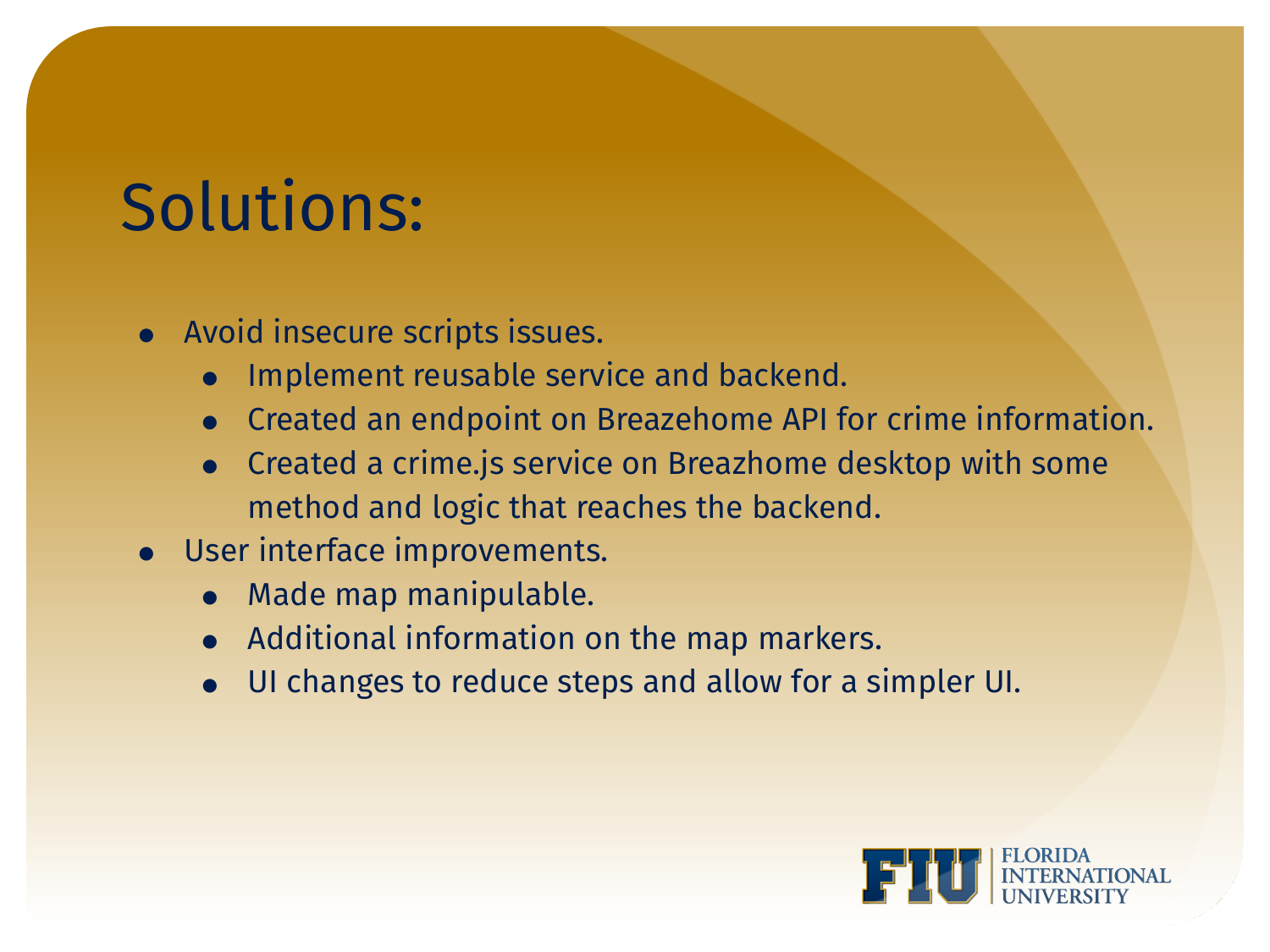

# Solutions:
Avoid insecure scripts issues.
Implement reusable service and backend.
Created an endpoint on Breazehome API for crime information.
Created a crime.js service on Breazhome desktop with some method and logic that reaches the backend.
User interface improvements.
Made map manipulable.
Additional information on the map markers.
UI changes to reduce steps and allow for a simpler UI.